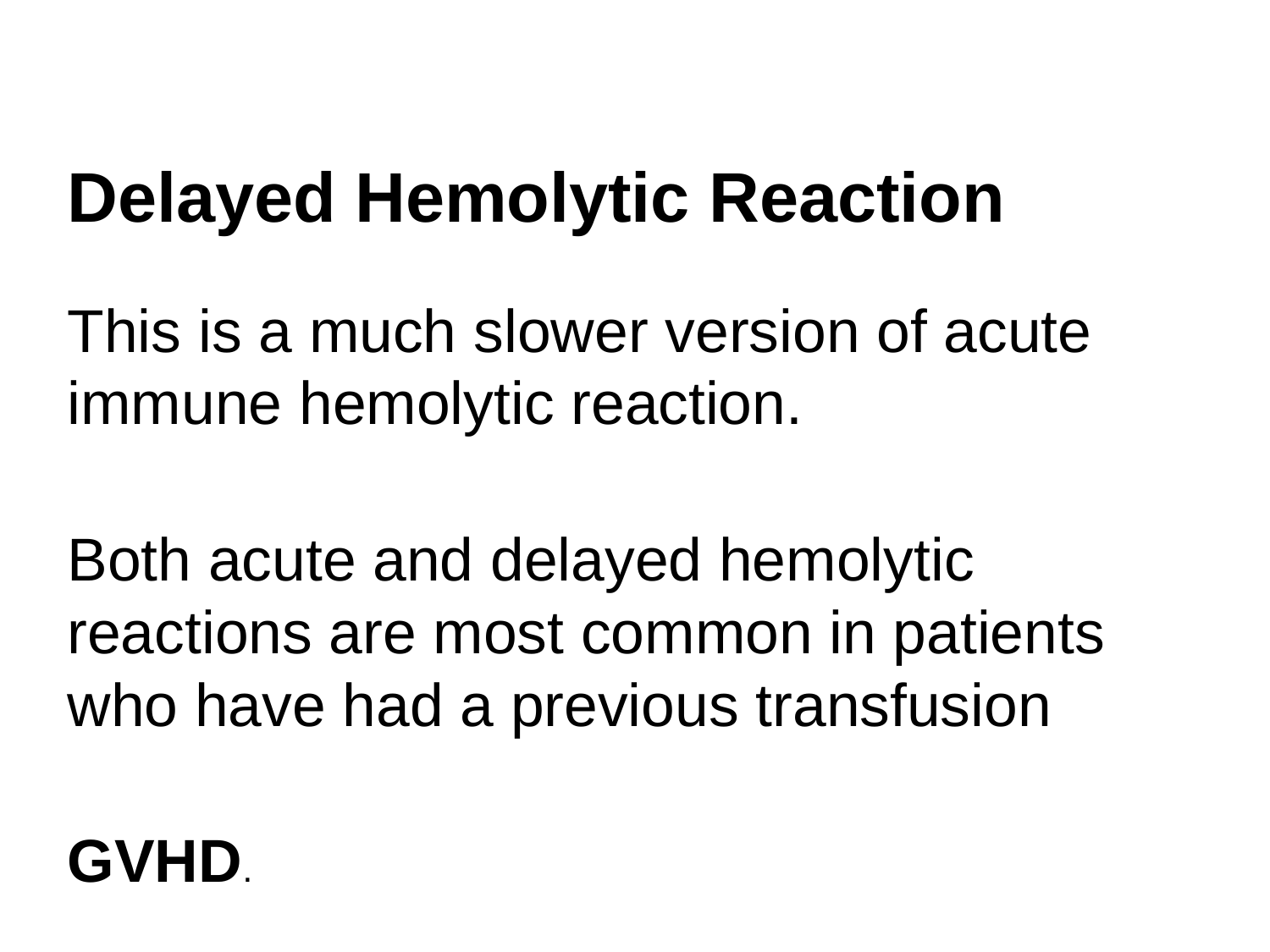

#

Delayed Hemolytic Reaction

This is a much slower version of acute immune hemolytic reaction.

Both acute and delayed hemolytic reactions are most common in patients who have had a previous transfusion

GVHD.